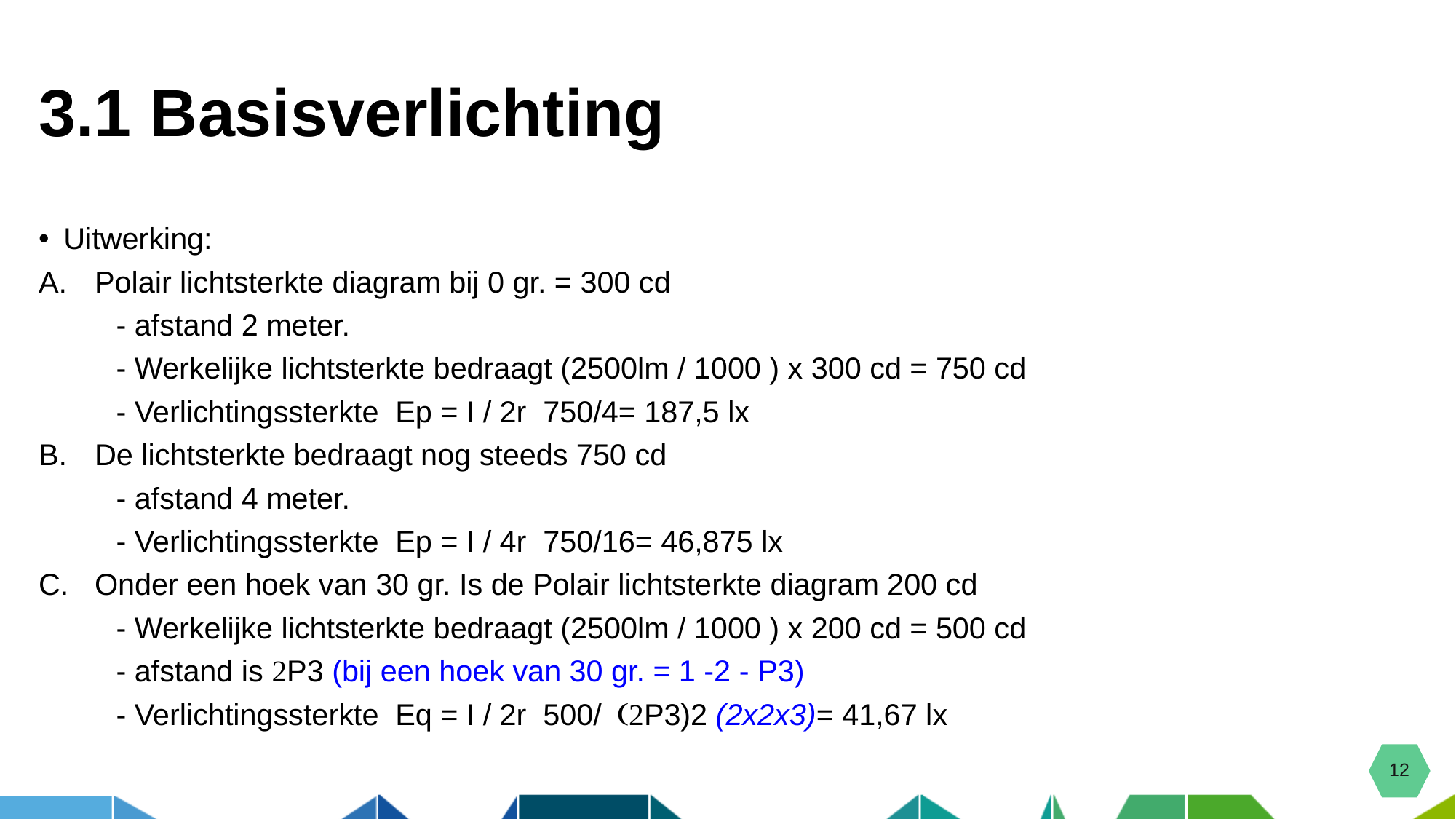

# 3.1 Basisverlichting
Uitwerking:
Polair lichtsterkte diagram bij 0 gr. = 300 cd
	- afstand 2 meter.
	- Werkelijke lichtsterkte bedraagt (2500lm / 1000 ) x 300 cd = 750 cd
	- Verlichtingssterkte  Ep = I / 2r  750/4= 187,5 lx
De lichtsterkte bedraagt nog steeds 750 cd
	- afstand 4 meter.
	- Verlichtingssterkte  Ep = I / 4r  750/16= 46,875 lx
Onder een hoek van 30 gr. Is de Polair lichtsterkte diagram 200 cd
	- Werkelijke lichtsterkte bedraagt (2500lm / 1000 ) x 200 cd = 500 cd
	- afstand is 2P3 (bij een hoek van 30 gr. = 1 -2 - P3)
	- Verlichtingssterkte  Eq = I / 2r  500/ (2P3)2 (2x2x3)= 41,67 lx

12